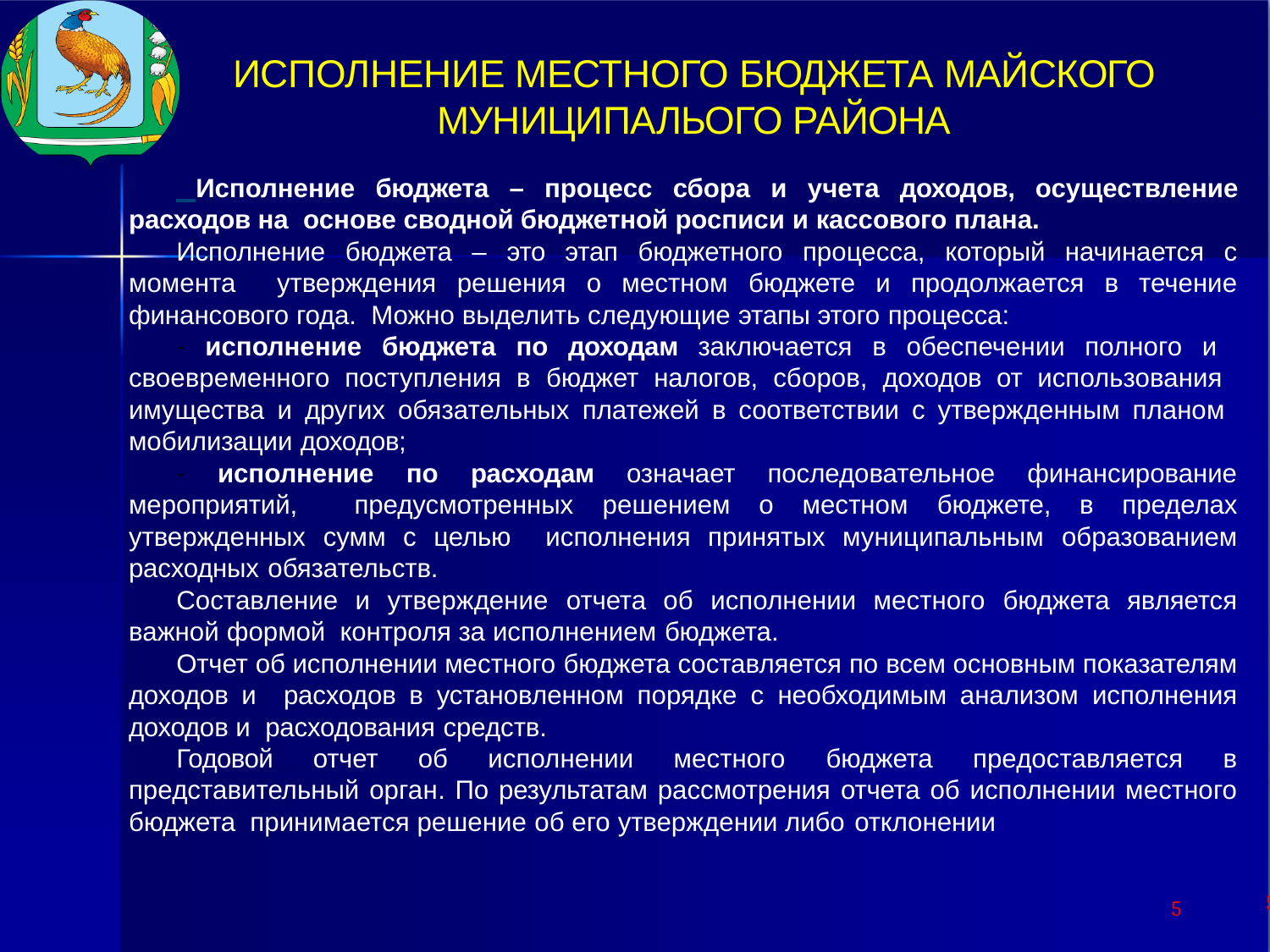

# ИСПОЛНЕНИЕ МЕСТНОГО БЮДЖЕТА МАЙСКОГО МУНИЦИПАЛЬОГО РАЙОНА

 Исполнение бюджета – процесс сбора и учета доходов, осуществление расходов на  основе сводной бюджетной росписи и кассового плана.
Исполнение бюджета – это этап бюджетного процесса, который начинается с момента  утверждения решения о местном бюджете и продолжается в течение финансового года.  Можно выделить следующие этапы этого процесса:
 исполнение бюджета по доходам заключается в обеспечении полного и  своевременного поступления в бюджет налогов, сборов, доходов от использования  имущества и других обязательных платежей в соответствии с утвержденным планом  мобилизации доходов;
 исполнение по расходам означает последовательное финансирование мероприятий,  предусмотренных решением о местном бюджете, в пределах утвержденных сумм с целью  исполнения принятых муниципальным образованием расходных обязательств.
Составление и утверждение отчета об исполнении местного бюджета является важной формой  контроля за исполнением бюджета.
Отчет об исполнении местного бюджета составляется по всем основным показателям доходов и  расходов в установленном порядке с необходимым анализом исполнения доходов и  расходования средств.
Годовой отчет об исполнении местного бюджета предоставляется в представительный орган. По результатам рассмотрения отчета об исполнении местного бюджета  принимается решение об его утверждении либо отклонении
5
5